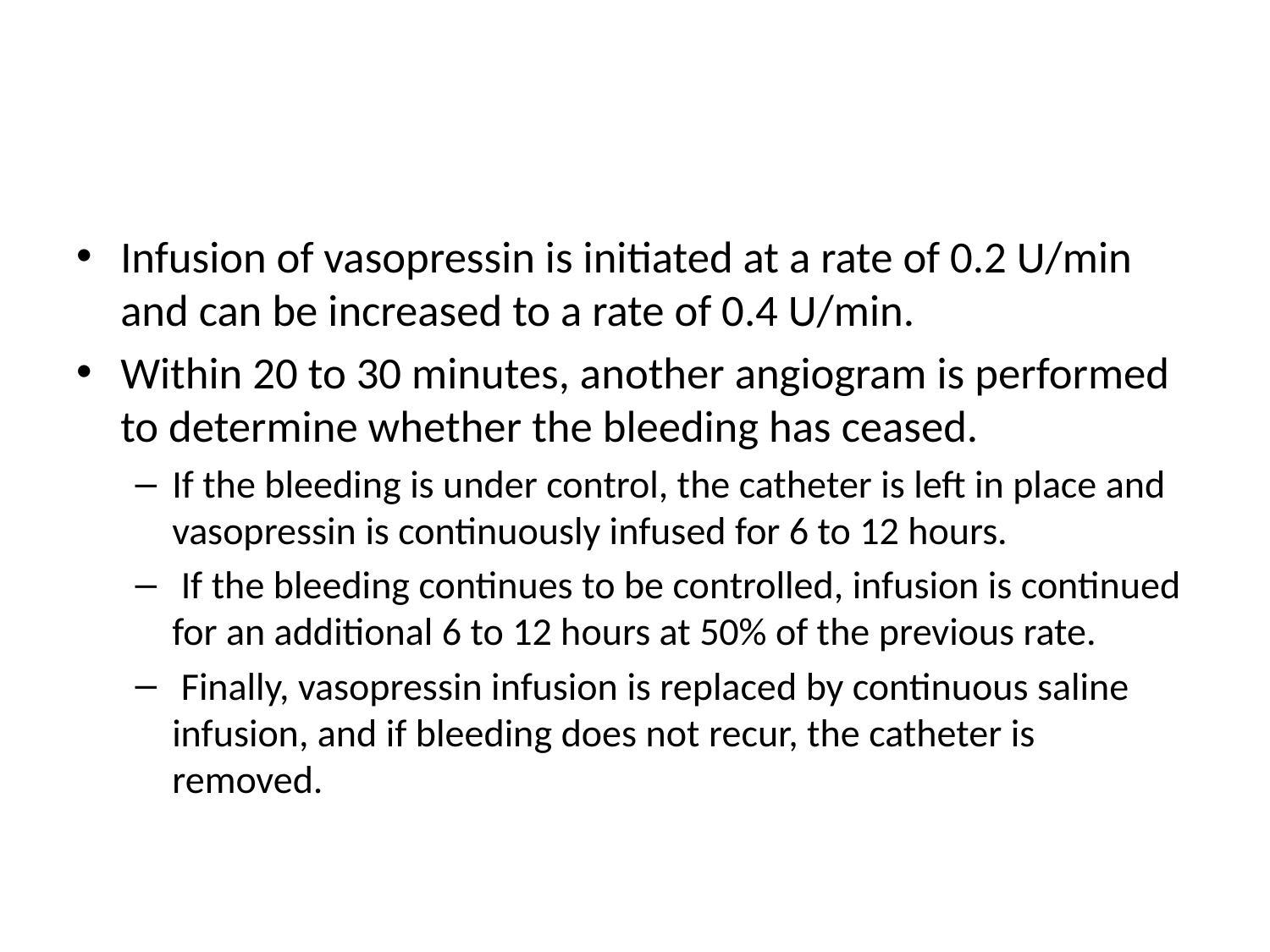

#
Infusion of vasopressin is initiated at a rate of 0.2 U/min and can be increased to a rate of 0.4 U/min.
Within 20 to 30 minutes, another angiogram is performed to determine whether the bleeding has ceased.
If the bleeding is under control, the catheter is left in place and vasopressin is continuously infused for 6 to 12 hours.
 If the bleeding continues to be controlled, infusion is continued for an additional 6 to 12 hours at 50% of the previous rate.
 Finally, vasopressin infusion is replaced by continuous saline infusion, and if bleeding does not recur, the catheter is removed.